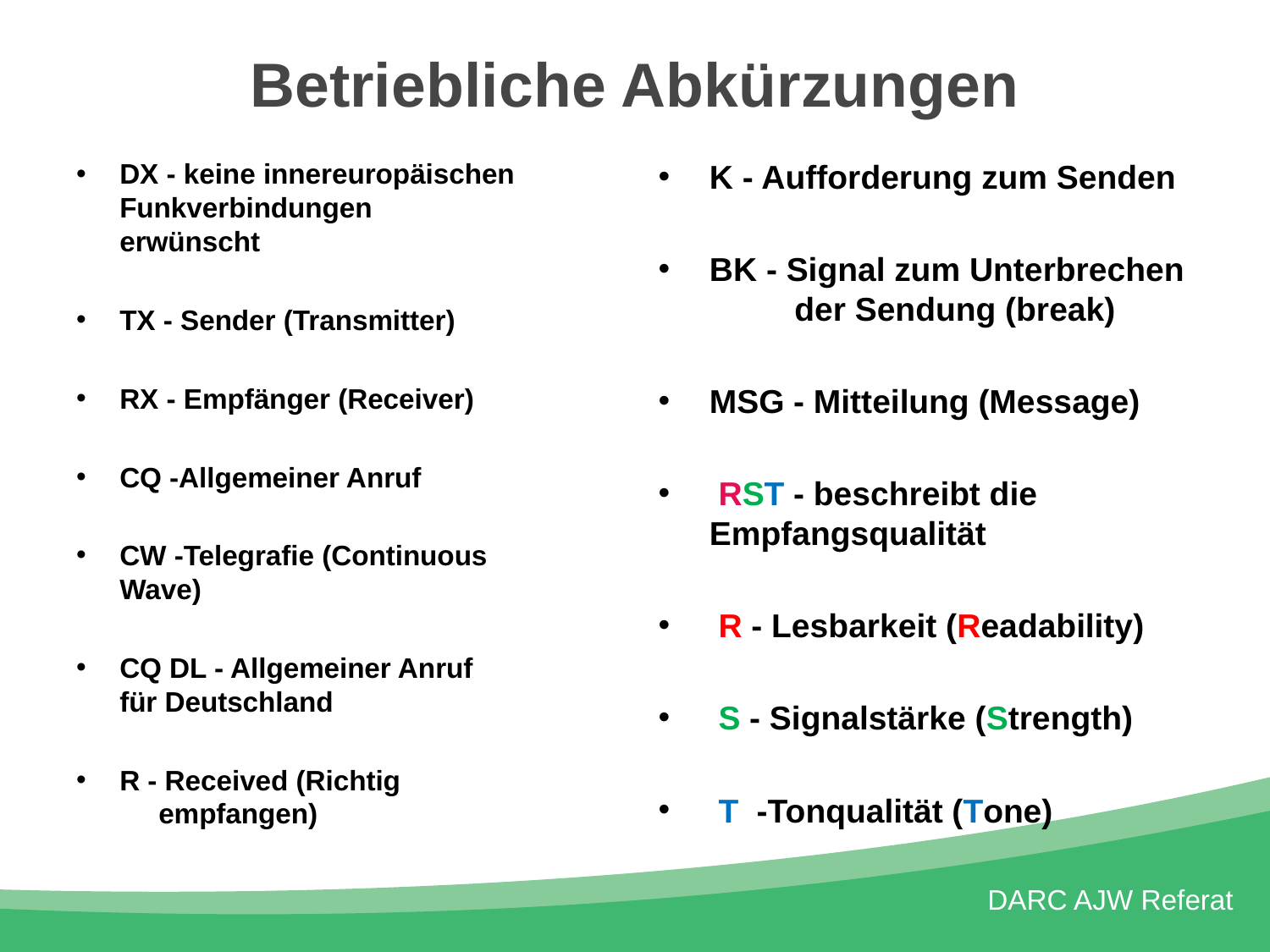

# Betriebliche Abkürzungen
DX - keine innereuropäischen    	Funkverbindungen      	erwünscht

TX - Sender (Transmitter)

RX - Empfänger (Receiver)

CQ -Allgemeiner Anruf

CW -Telegrafie (Continuous 	Wave)

CQ DL - Allgemeiner Anruf 	   	     für Deutschland

R - Received (Richtig
     empfangen)

K - Aufforderung zum Senden

BK - Signal zum Unterbrechen 	der Sendung (break)

MSG - Mitteilung (Message)

 RST - beschreibt die 	Empfangsqualität

 R - Lesbarkeit (Readability)

 S - Signalstärke (Strength)

 T  -Tonqualität (Tone)